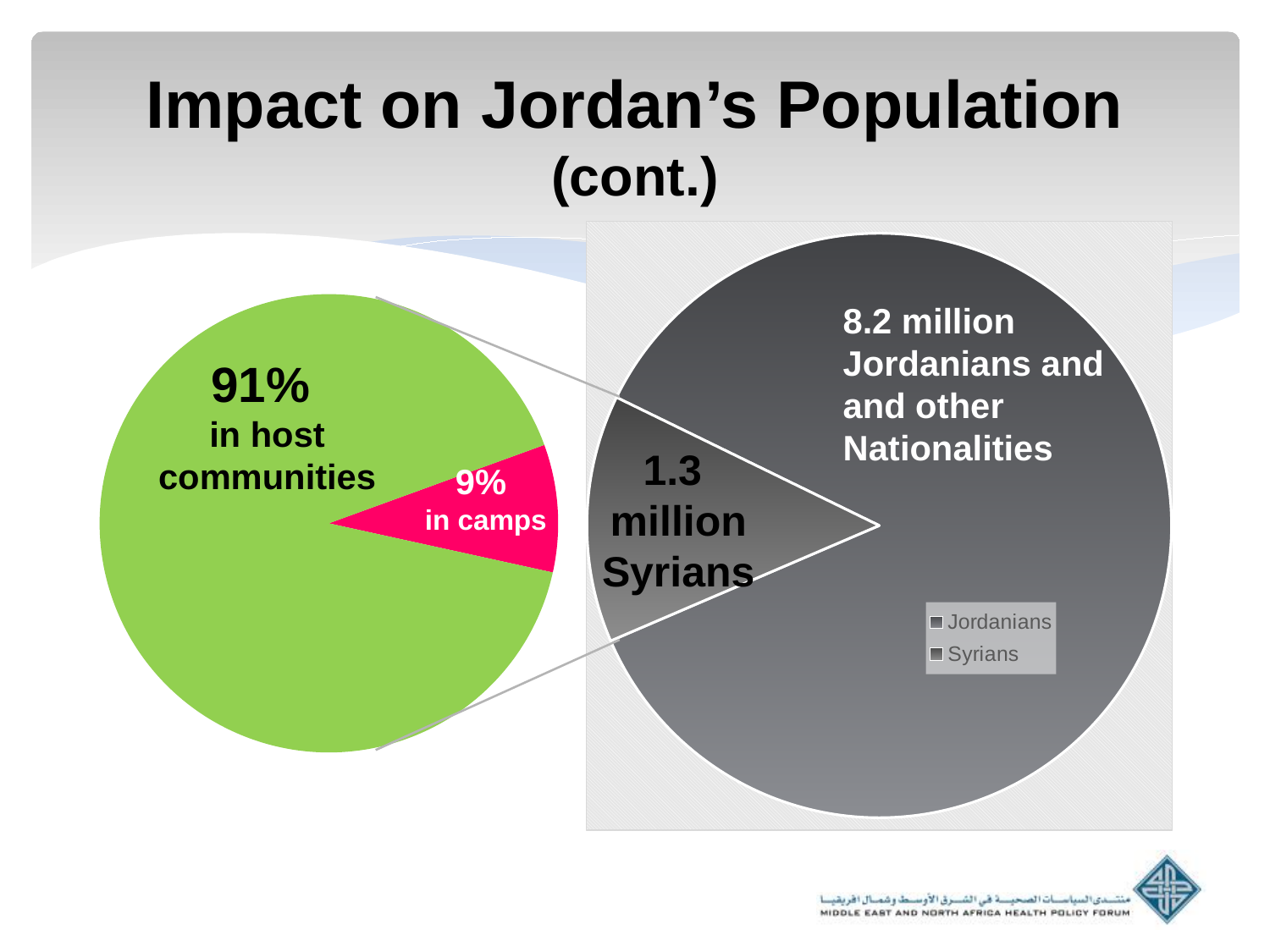

# Impact on Jordan’s Population (cont.)

### Chart

| Category | Column1 |
|---|---|
| Jordanians | 8.2 |
| Syrians | 1.3 |

### Chart

| Category | Column1 |
|---|---|
| In Camps | 0.09 |
| In Host Communities | 0.91 |
8.2 million Jordanians and and other Nationalities
0.8 million Others
91%
in host communities
1 million WRA
1.3  million Syrians
9%
in camps